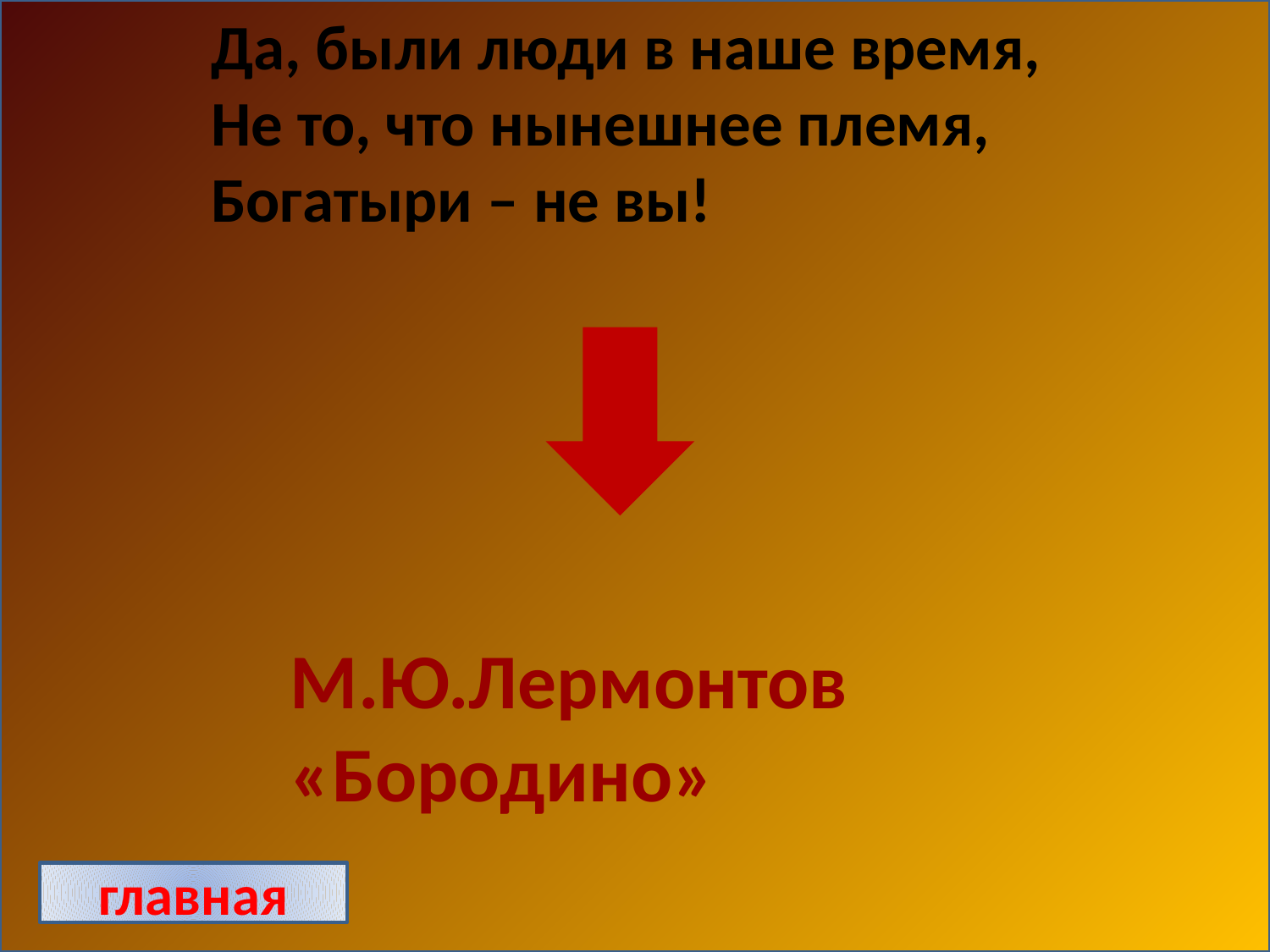

Да, были люди в наше время,
Не то, что нынешнее племя,
Богатыри – не вы!

М.Ю.Лермонтов «Бородино»
главная